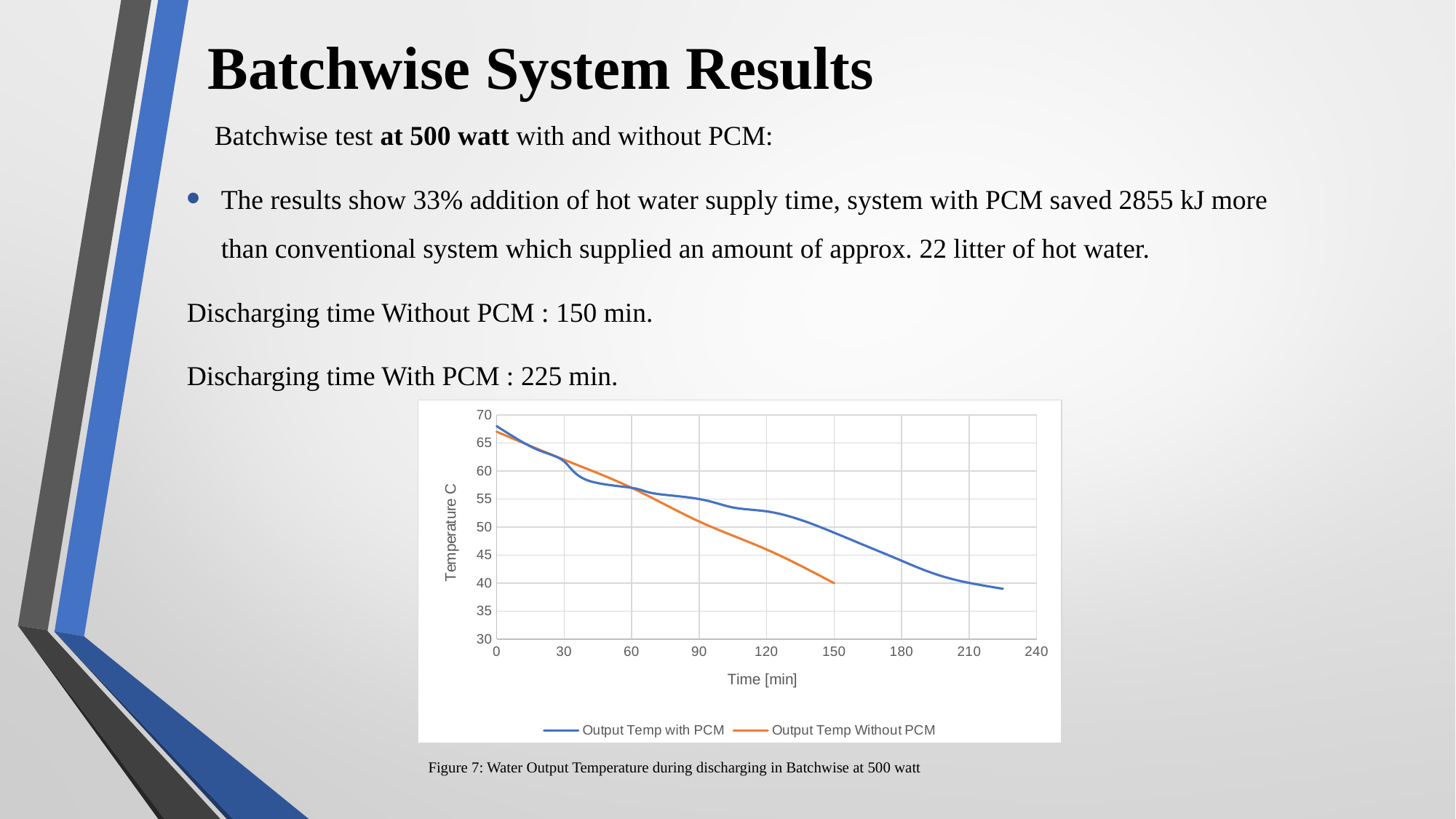

# Batchwise System Results
    Batchwise test at 500 watt with and without PCM:
The results show 33% addition of hot water supply time, system with PCM saved 2855 kJ more than conventional system which supplied an amount of approx. 22 litter of hot water.
Discharging time Without PCM : 150 min.
Discharging time With PCM : 225 min.

### Chart

| Category |  |  |
|---|---|---|
Figure 7: Water Output Temperature during discharging in Batchwise at 500 watt